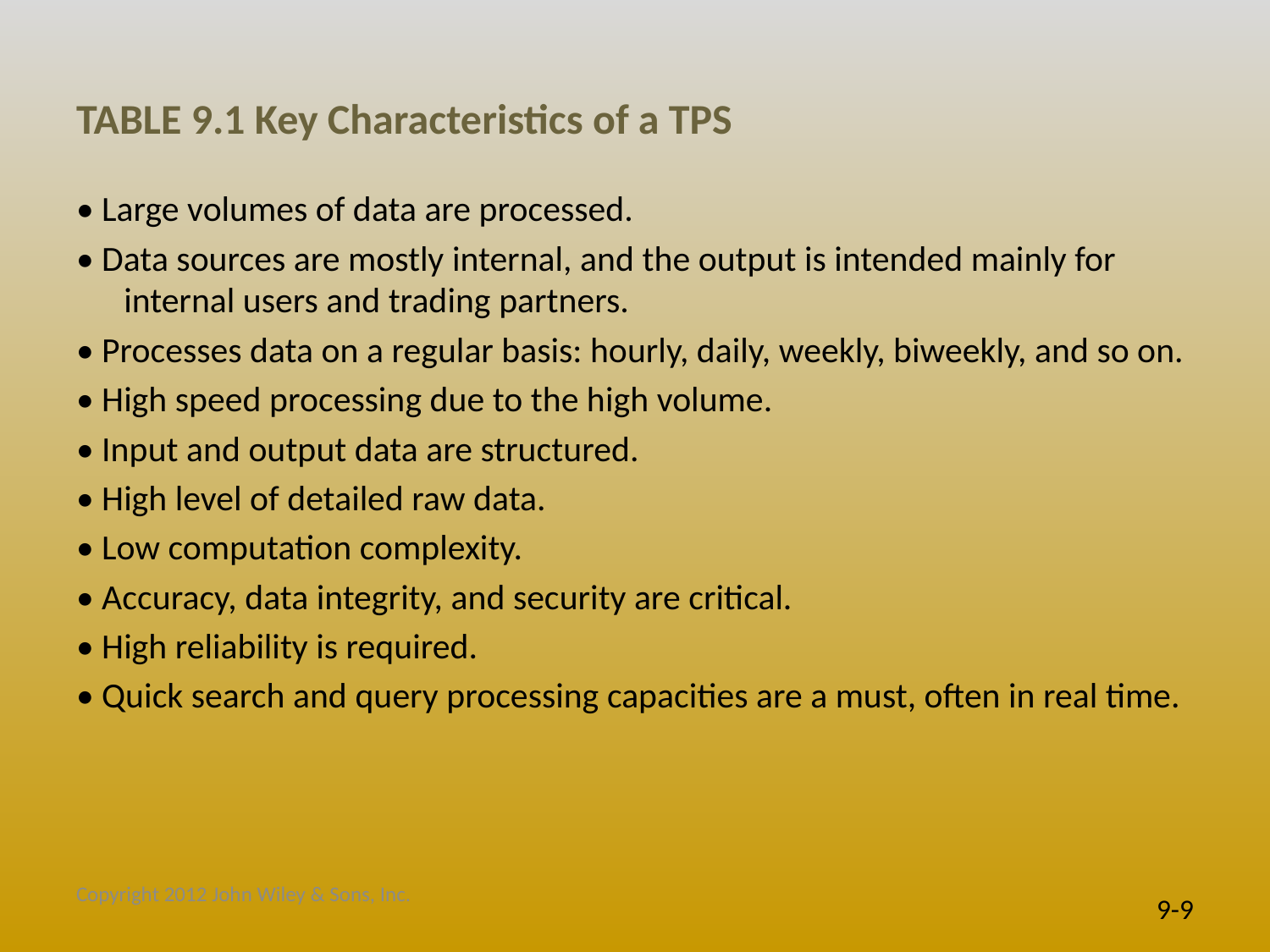

# TABLE 9.1 Key Characteristics of a TPS
• Large volumes of data are processed.
• Data sources are mostly internal, and the output is intended mainly for internal users and trading partners.
• Processes data on a regular basis: hourly, daily, weekly, biweekly, and so on.
• High speed processing due to the high volume.
• Input and output data are structured.
• High level of detailed raw data.
• Low computation complexity.
• Accuracy, data integrity, and security are critical.
• High reliability is required.
• Quick search and query processing capacities are a must, often in real time.
Copyright 2012 John Wiley & Sons, Inc.
9-9